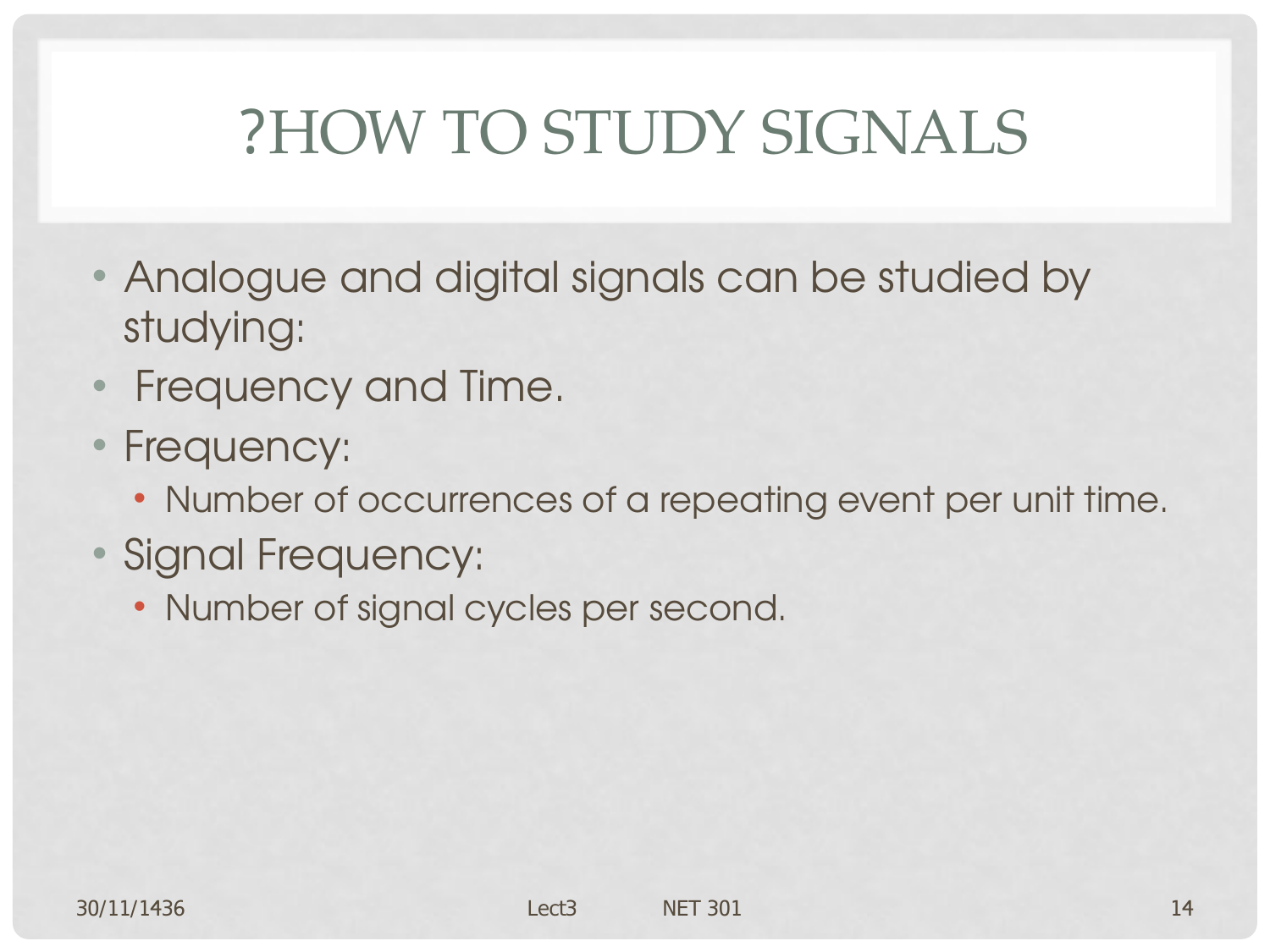

# How to study signals?
Analogue and digital signals can be studied by studying:
 Frequency and Time.
Frequency:
Number of occurrences of a repeating event per unit time.
Signal Frequency:
Number of signal cycles per second.
30/11/1436
Lect3             NET 301
14